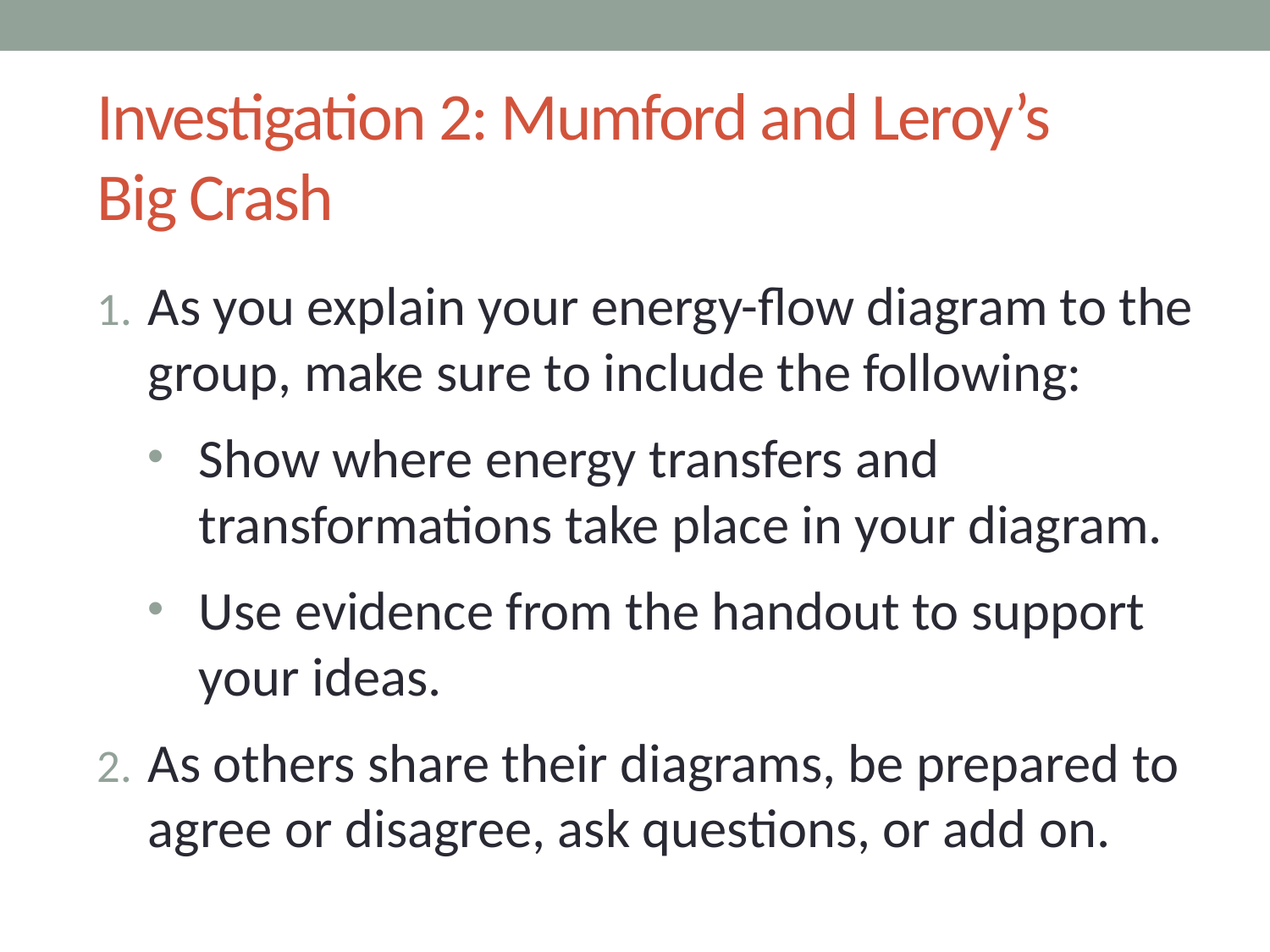

# Investigation 2: Mumford and Leroy’s Big Crash
As you explain your energy-flow diagram to the group, make sure to include the following:
Show where energy transfers and transformations take place in your diagram.
Use evidence from the handout to support your ideas.
As others share their diagrams, be prepared to agree or disagree, ask questions, or add on.